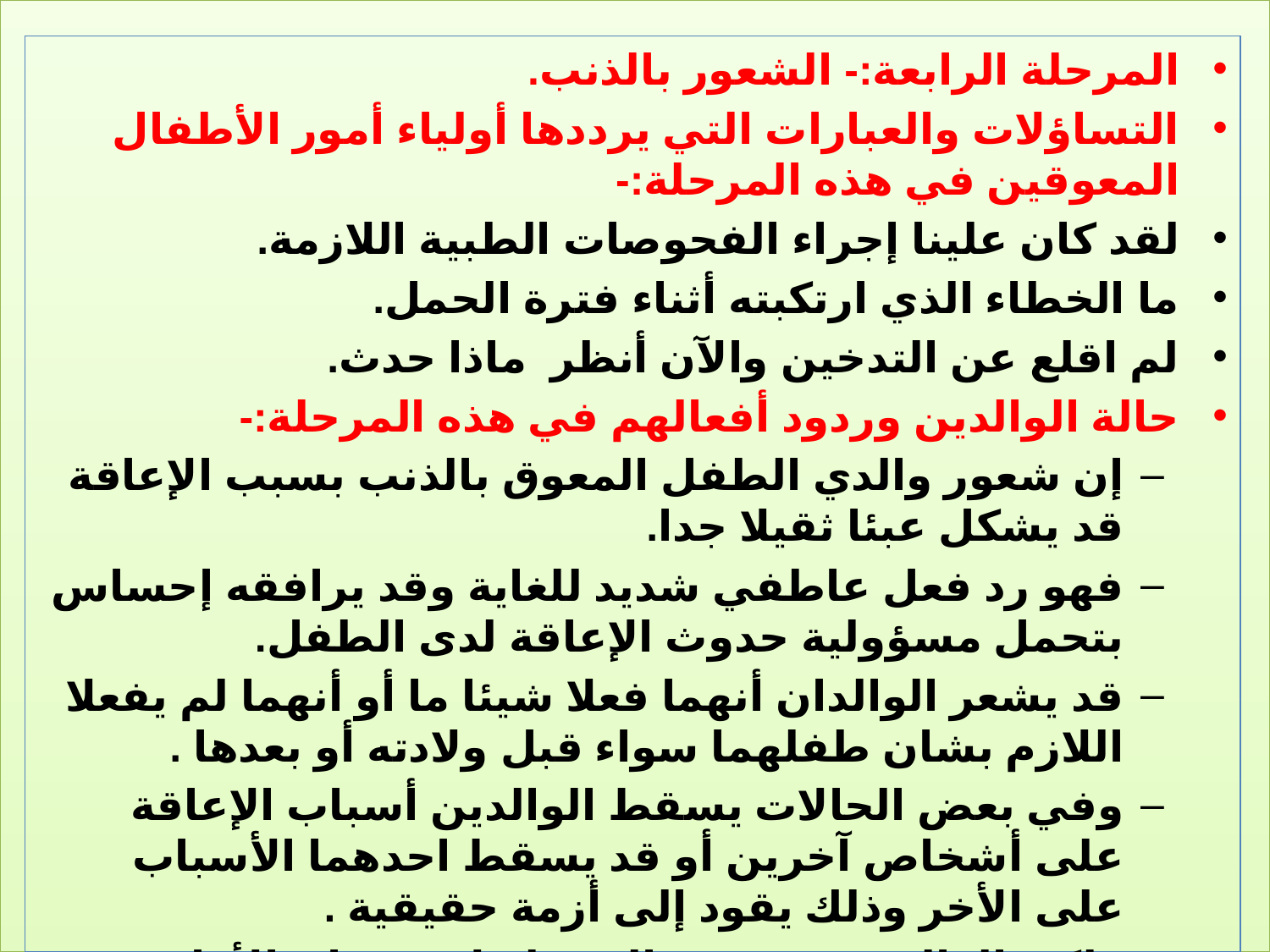

المرحلة الرابعة:- الشعور بالذنب.
التساؤلات والعبارات التي يرددها أولياء أمور الأطفال المعوقين في هذه المرحلة:-
لقد كان علينا إجراء الفحوصات الطبية اللازمة.
ما الخطاء الذي ارتكبته أثناء فترة الحمل.
لم اقلع عن التدخين والآن أنظر  ماذا حدث.
حالة الوالدين وردود أفعالهم في هذه المرحلة:-
إن شعور والدي الطفل المعوق بالذنب بسبب الإعاقة قد يشكل عبئا ثقيلا جدا.
فهو رد فعل عاطفي شديد للغاية وقد يرافقه إحساس بتحمل مسؤولية حدوث الإعاقة لدى الطفل.
قد يشعر الوالدان أنهما فعلا شيئا ما أو أنهما لم يفعلا اللازم بشان طفلهما سواء قبل ولادته أو بعدها .
وفي بعض الحالات يسقط الوالدين أسباب الإعاقة على أشخاص آخرين أو قد يسقط احدهما الأسباب على الأخر وذلك يقود إلى أزمة حقيقية .
ولكن الوالدين في هذه المرحلة لا يفقدان الأمل في إمكانية تحسن الطفل أو حتى شفائه.